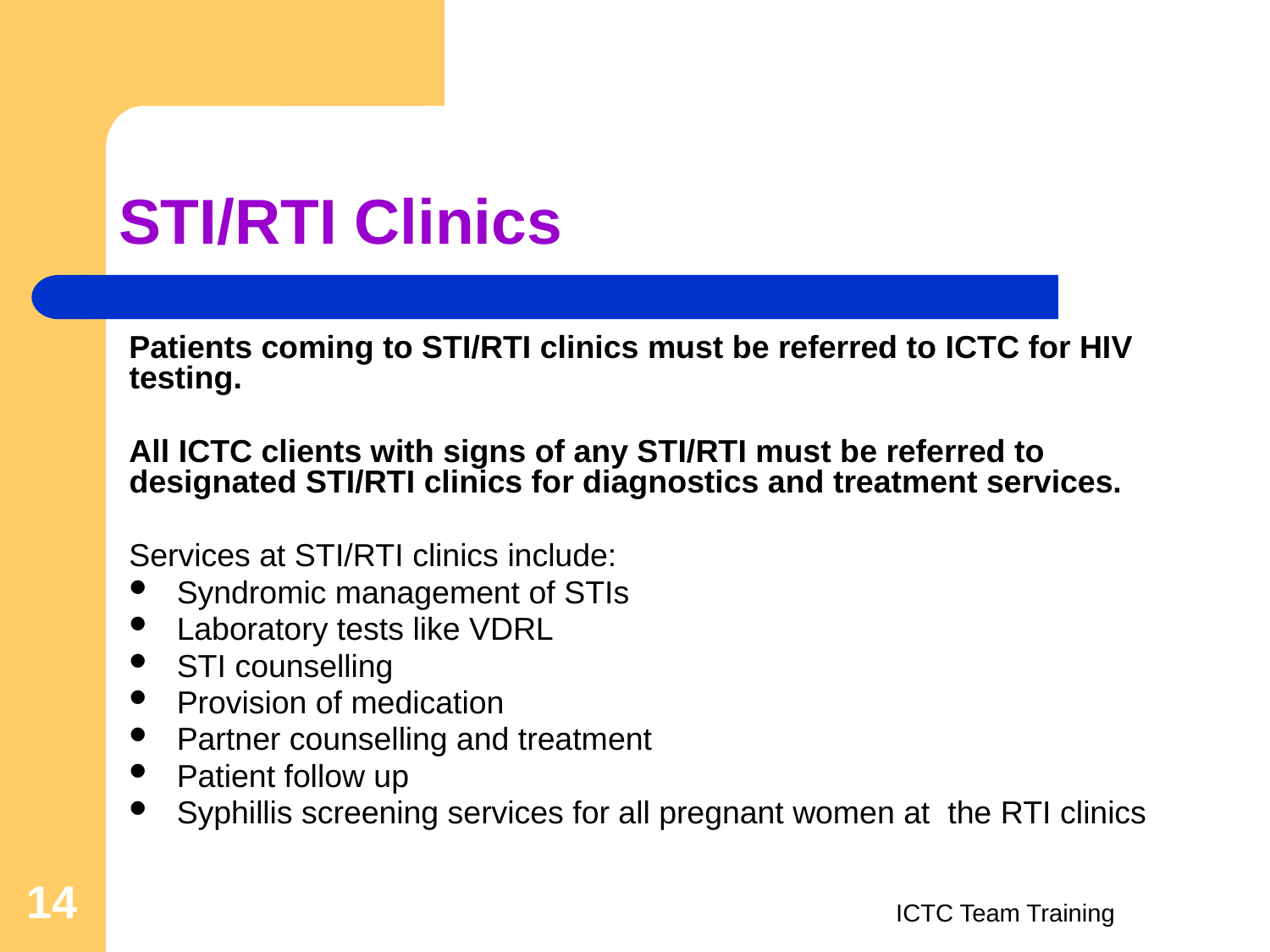

# STI/RTI Clinics
Patients coming to STI/RTI clinics must be referred to ICTC for HIV testing.

All ICTC clients with signs of any STI/RTI must be referred to designated STI/RTI clinics for diagnostics and treatment services.

Services at STI/RTI clinics include:
Syndromic management of STIs
Laboratory tests like VDRL
STI counselling
Provision of medication
Partner counselling and treatment
Patient follow up
Syphillis screening services for all pregnant women at  the RTI clinics

14
ICTC Team Training